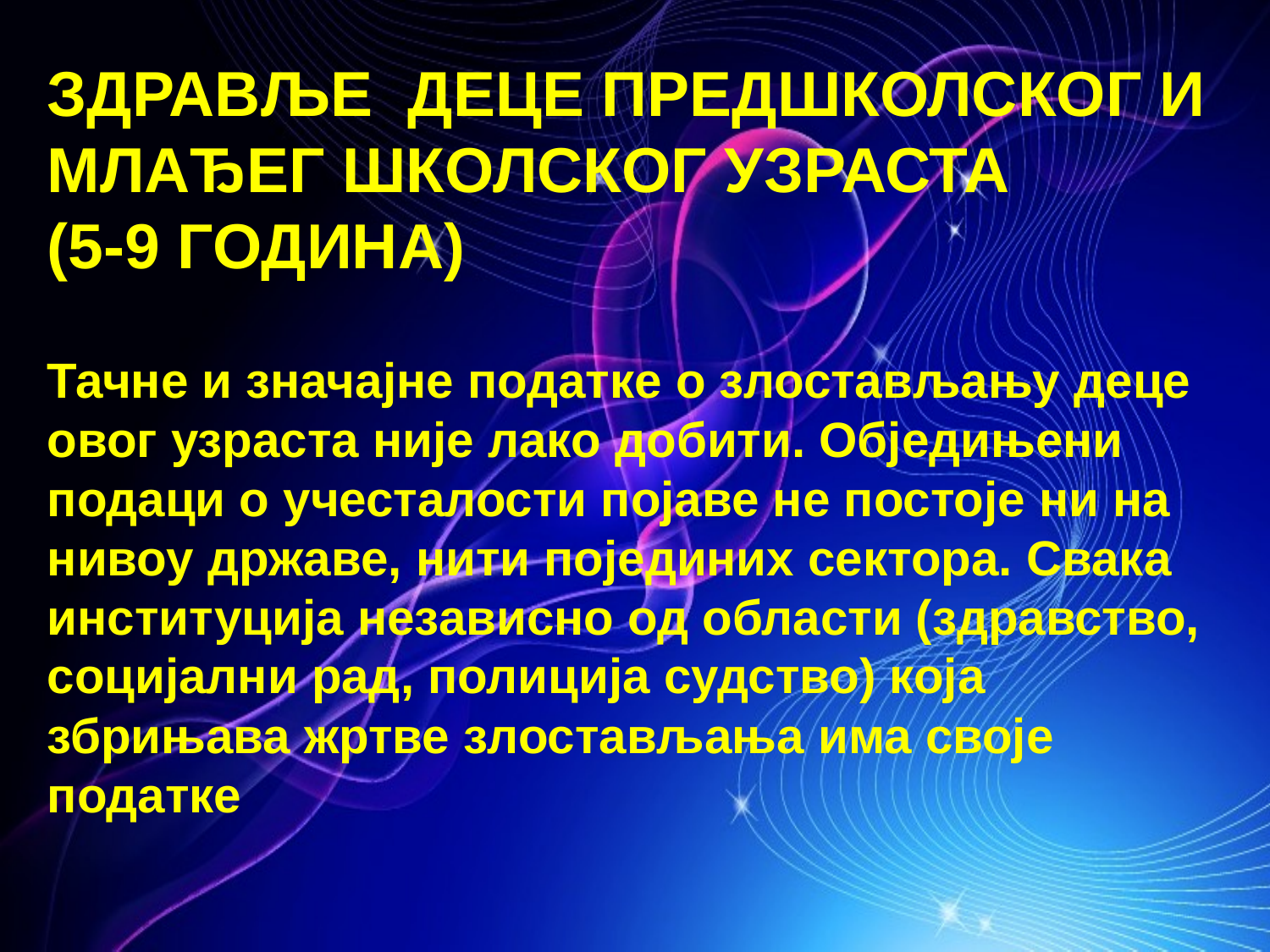

ЗДРАВЉЕ  ДЕЦЕ ПРЕДШКОЛСКОГ И МЛАЂЕГ ШКОЛСКОГ УЗРАСТА
(5-9 ГОДИНА)

Тачне и значајне податке о злостављању деце овог узраста није лако добити. Обједињени подаци о учесталости појаве не постоје ни на нивоу државе, нити појединих сектора. Свака институција независно од области (здравство, социјални рад, полиција судство) која збрињава жртве злостављања има своје податке